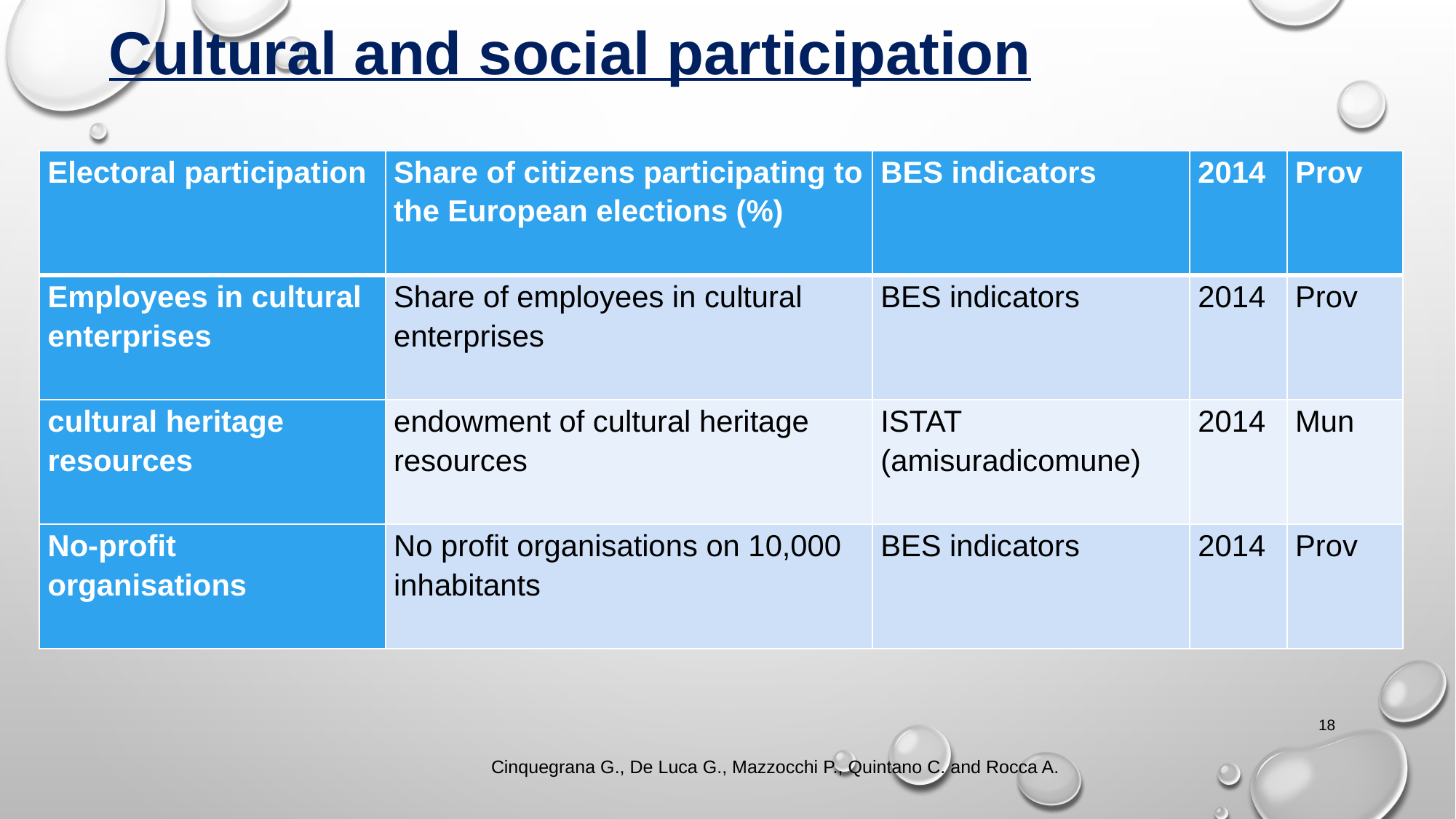

Cultural and social participation
| Electoral participation | Share of citizens participating to the European elections (%) | BES indicators | 2014 | Prov |
| --- | --- | --- | --- | --- |
| Employees in cultural enterprises | Share of employees in cultural enterprises | BES indicators | 2014 | Prov |
| cultural heritage resources | endowment of cultural heritage resources | ISTAT (amisuradicomune) | 2014 | Mun |
| No-profit organisations | No profit organisations on 10,000 inhabitants | BES indicators | 2014 | Prov |
18
Cinquegrana G., De Luca G., Mazzocchi P., Quintano C. and Rocca A.